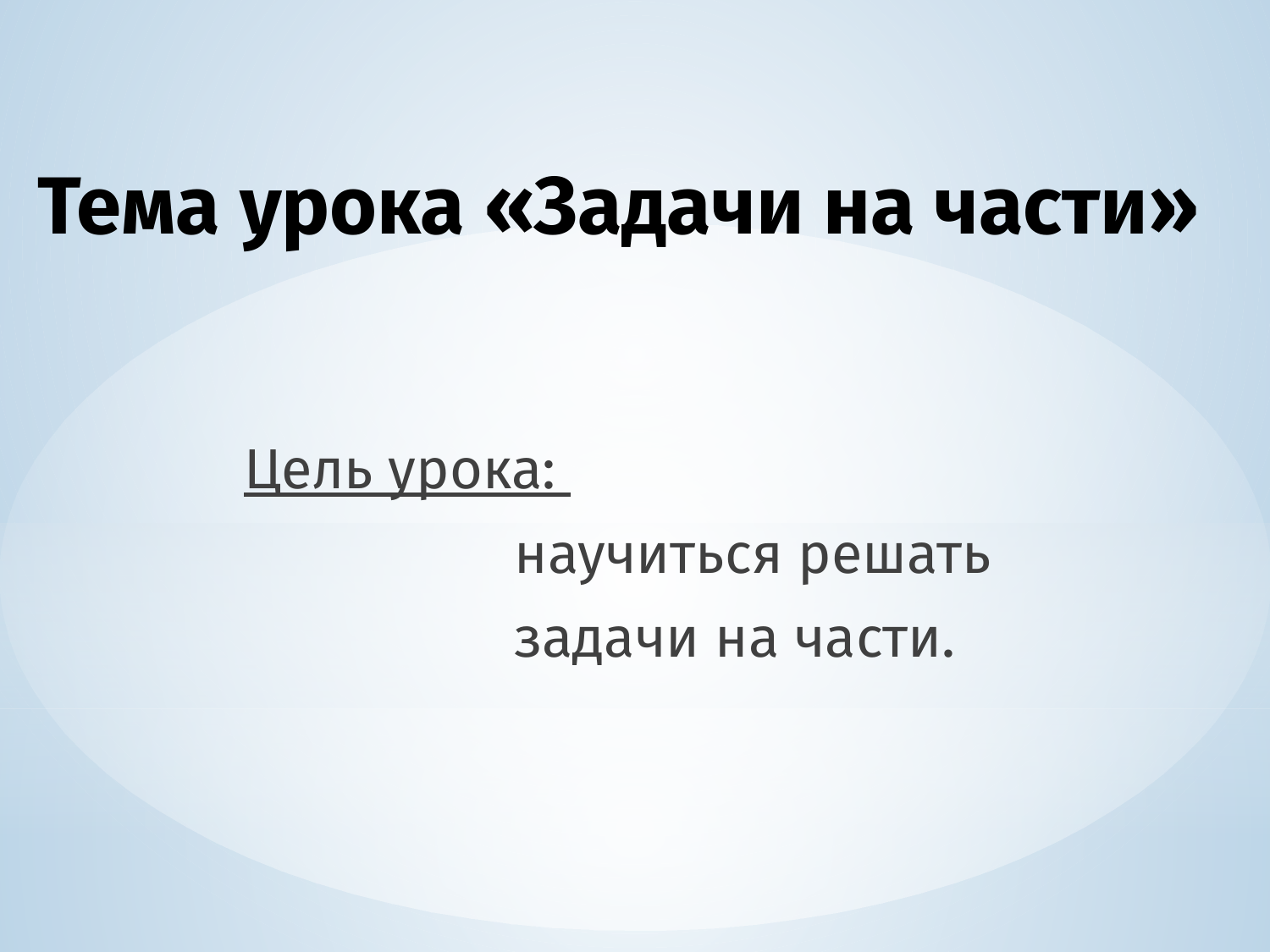

# Тема урока «Задачи на части»
Цель урока:
                  научиться решать
                  задачи на части.